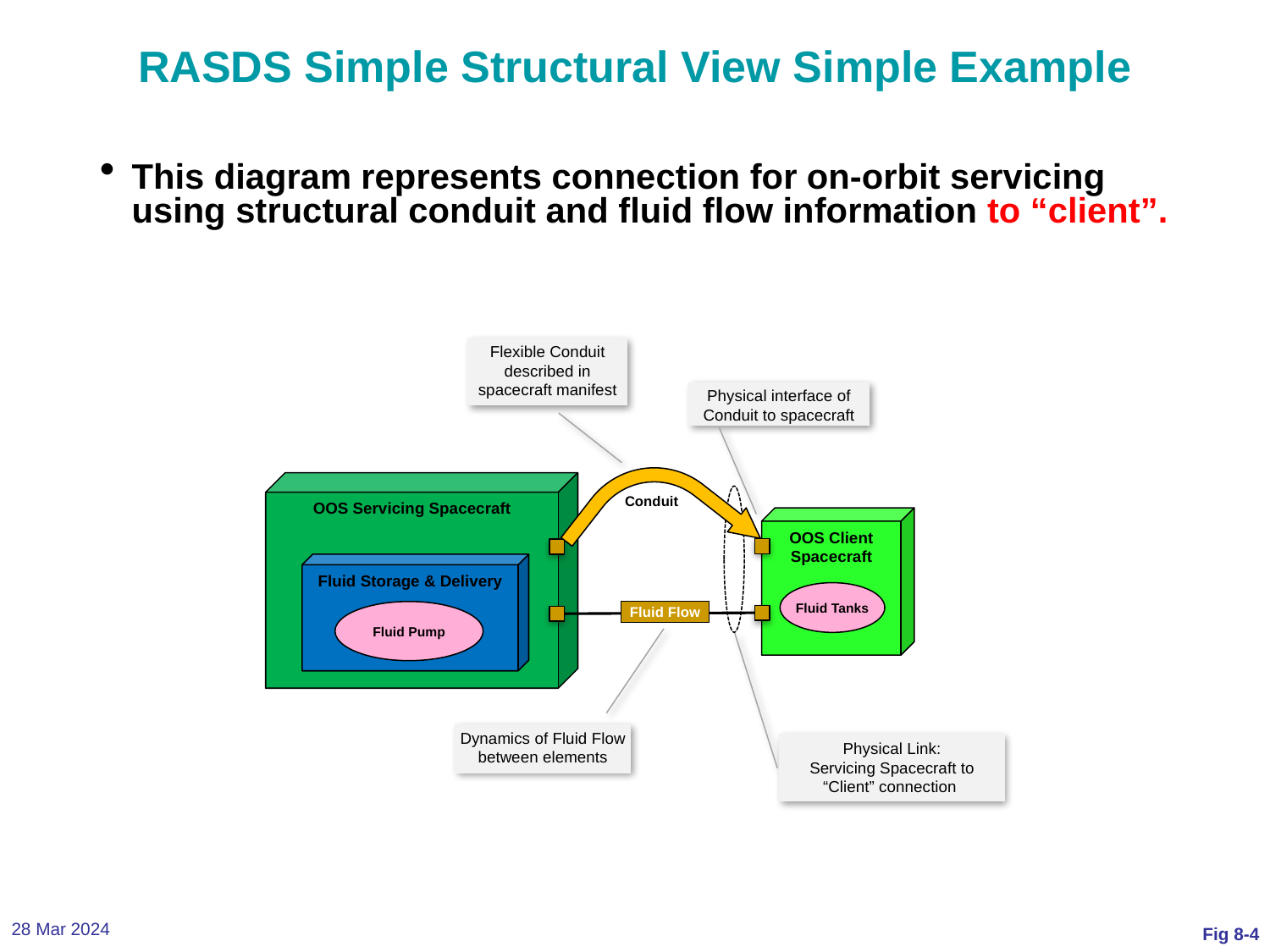

# RASDS Simple Structural View Simple Example
This diagram represents connection for on-orbit servicing using structural conduit and fluid flow information to “client”.
Flexible Conduit described in spacecraft manifest
Physical interface of Conduit to spacecraft

OOS Servicing Spacecraft
Conduit

OOS Client
Spacecraft

Fluid Storage & Delivery
Fluid Pump
Fluid Tanks
Fluid Flow

Dynamics of Fluid Flow between elements
Physical Link:
Servicing Spacecraft to “Client” connection
28 Mar 2024
Fig 8-4